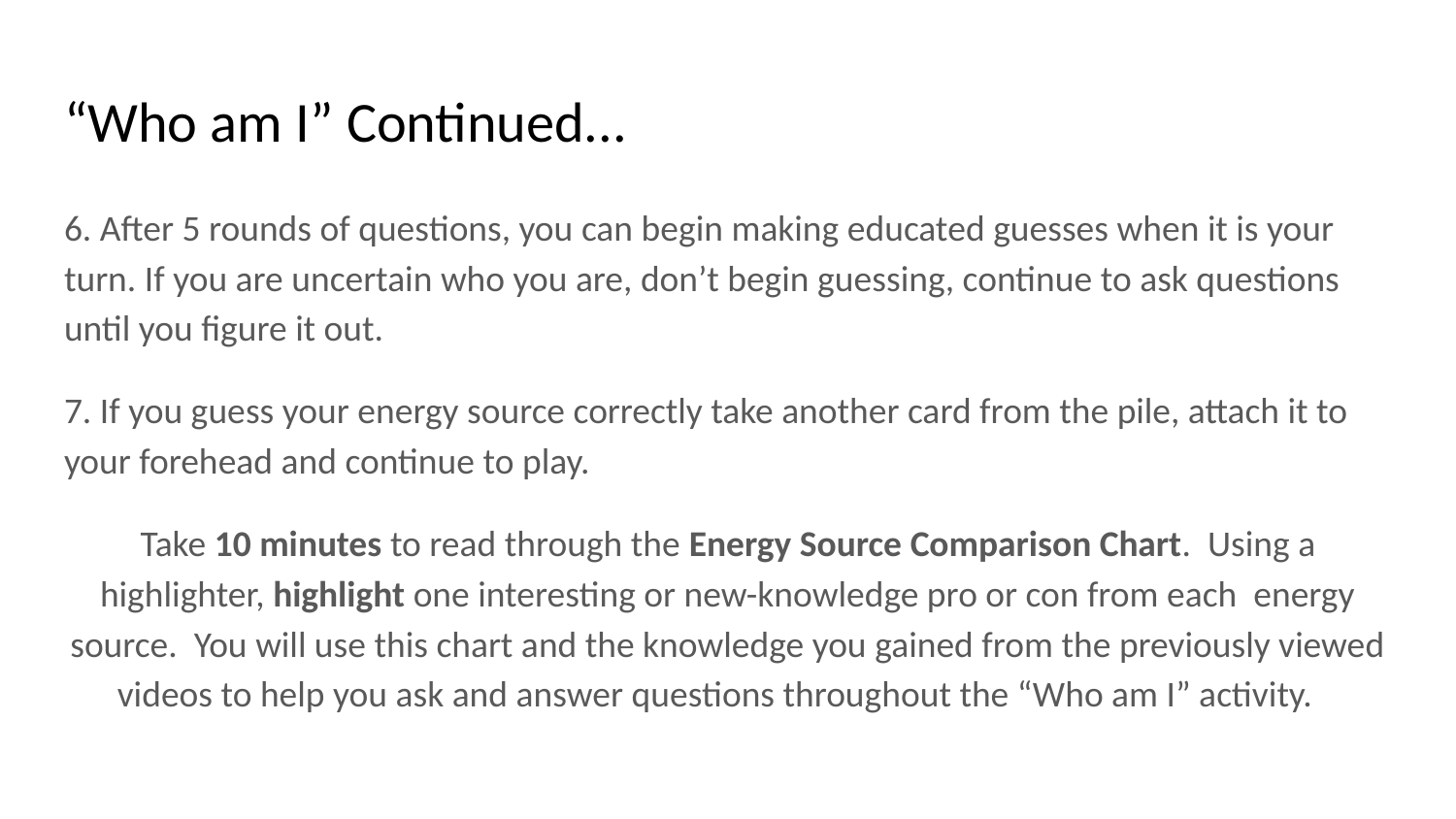

# “Who am I” Continued...
6. After 5 rounds of questions, you can begin making educated guesses when it is your turn. If you are uncertain who you are, don’t begin guessing, continue to ask questions until you figure it out.
7. If you guess your energy source correctly take another card from the pile, attach it to your forehead and continue to play.
Take 10 minutes to read through the Energy Source Comparison Chart.  Using a highlighter, highlight one interesting or new-knowledge pro or con from each  energy source.  You will use this chart and the knowledge you gained from the previously viewed videos to help you ask and answer questions throughout the “Who am I” activity.